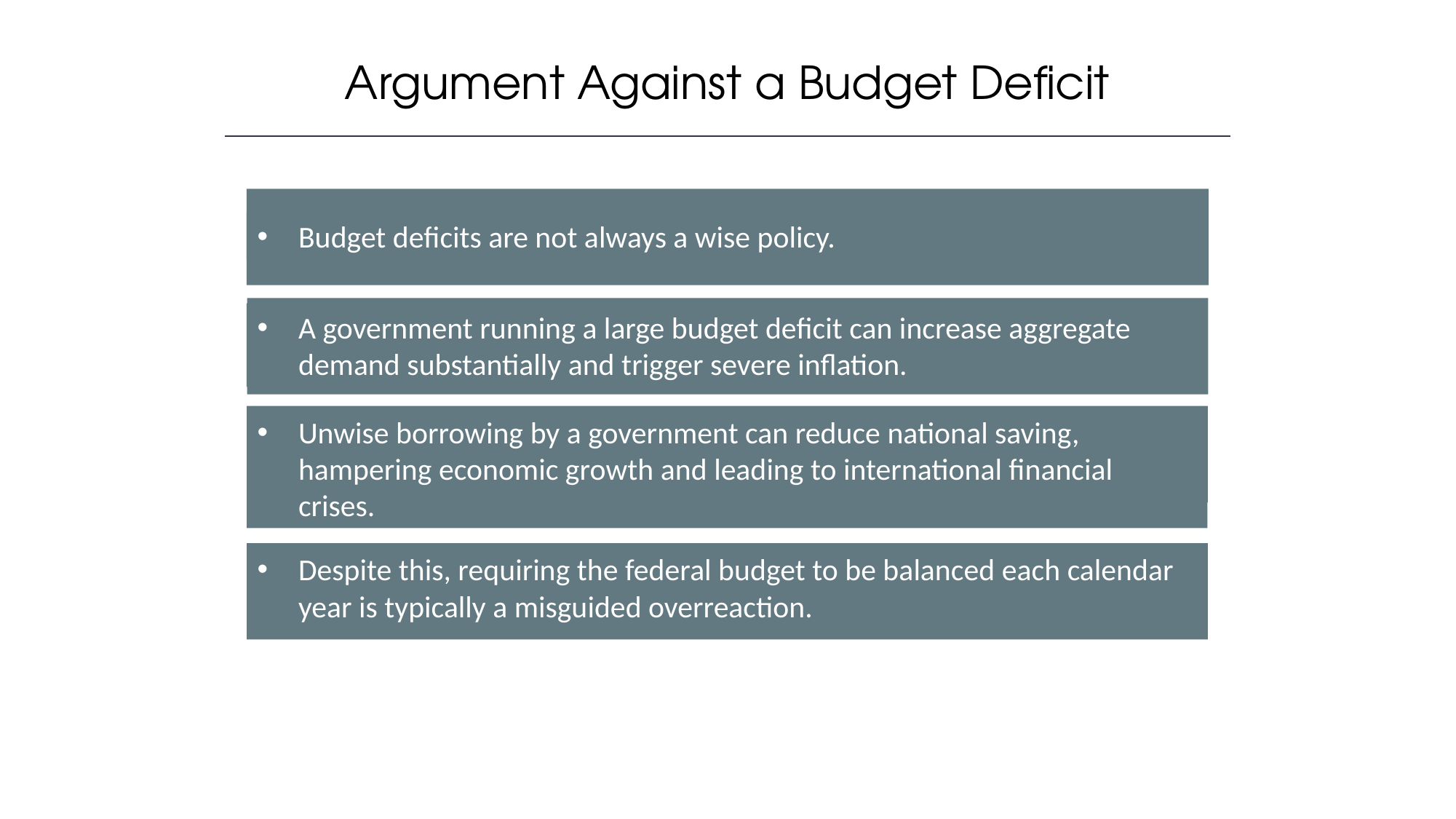

Argument Against a Budget Deficit

Budget deficits are not always a wise policy.

A government running a large budget deficit can increase aggregate demand substantially and trigger severe inflation.

Unwise borrowing by a government can reduce national saving, hampering economic growth and leading to international financial crises.

Despite this, requiring the federal budget to be balanced each calendar year is typically a misguided overreaction.